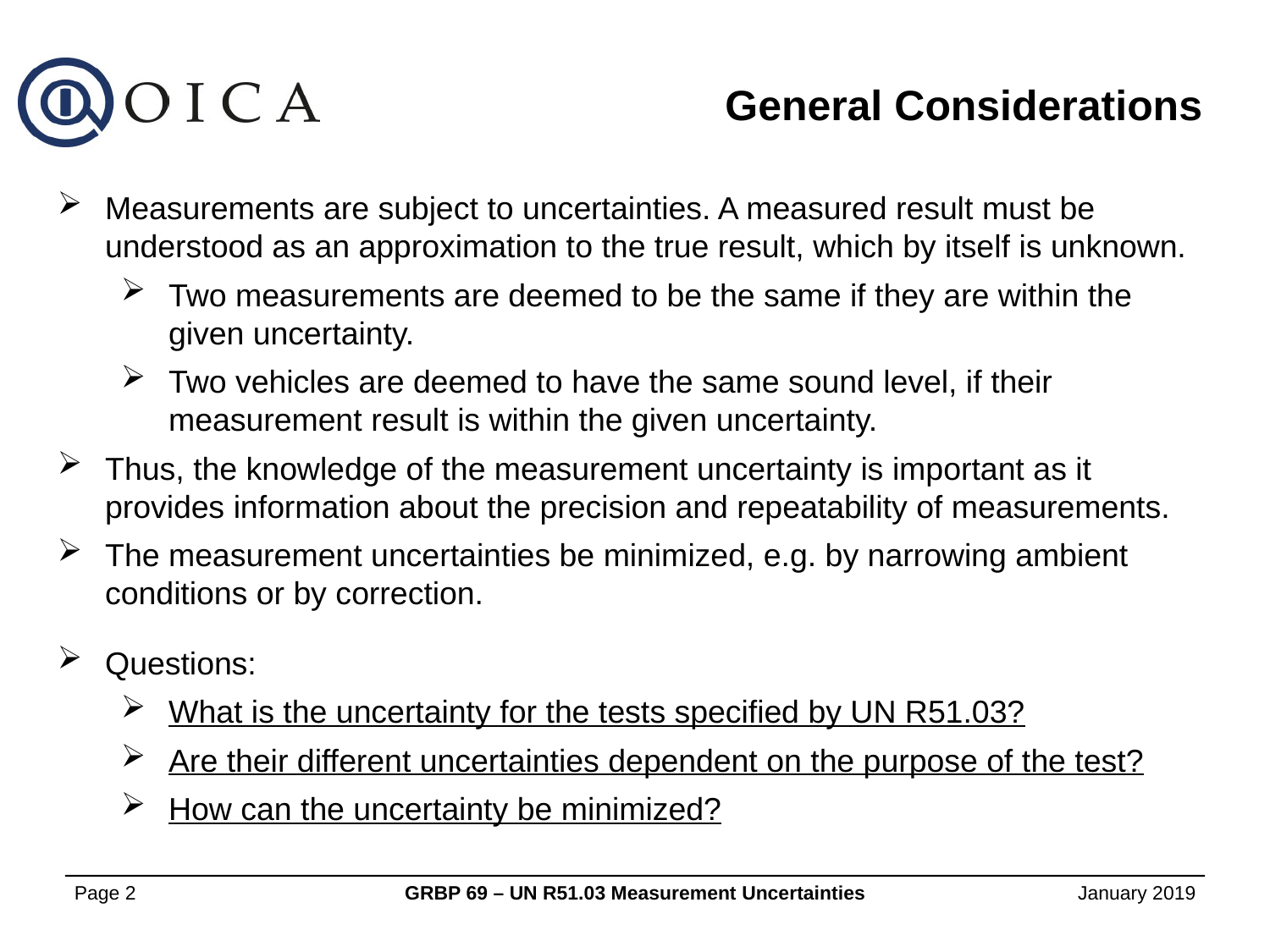

General Considerations
Measurements are subject to uncertainties. A measured result must be understood as an approximation to the true result, which by itself is unknown.
Two measurements are deemed to be the same if they are within the given uncertainty.
Two vehicles are deemed to have the same sound level, if their measurement result is within the given uncertainty.
Thus, the knowledge of the measurement uncertainty is important as it provides information about the precision and repeatability of measurements.
The measurement uncertainties be minimized, e.g. by narrowing ambient conditions or by correction.
Questions:
What is the uncertainty for the tests specified by UN R51.03?
Are their different uncertainties dependent on the purpose of the test?
How can the uncertainty be minimized?